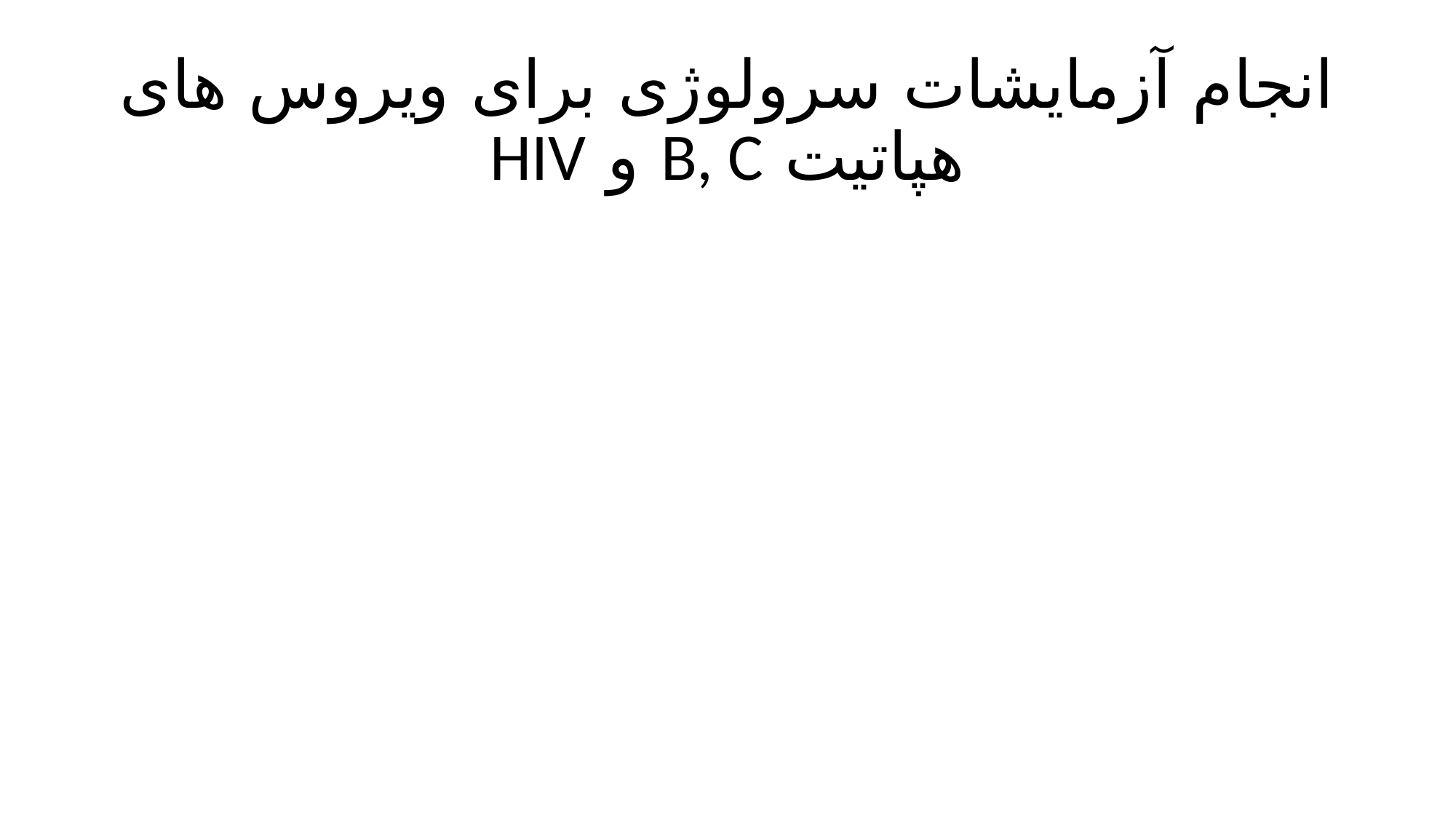

# انجام آزمایشات سرولوژی برای ویروس های هپاتیت B, C و HIV